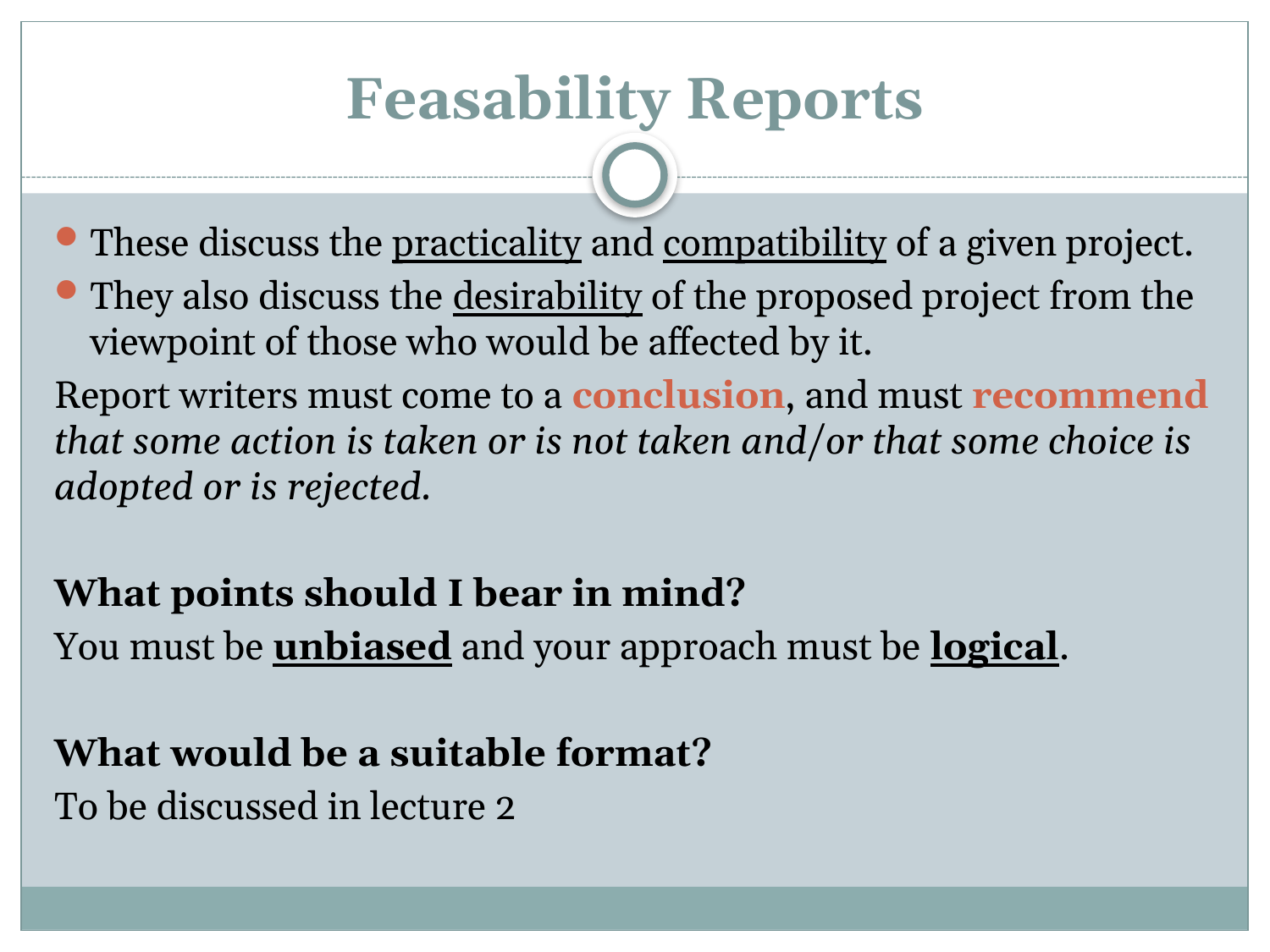

# Feasability Reports
These discuss the practicality and compatibility of a given project.
They also discuss the desirability of the proposed project from the viewpoint of those who would be affected by it.
Report writers must come to a conclusion, and must recommend that some action is taken or is not taken and/or that some choice is adopted or is rejected.

What points should I bear in mind?
You must be unbiased and your approach must be logical.

What would be a suitable format?
To be discussed in lecture 2